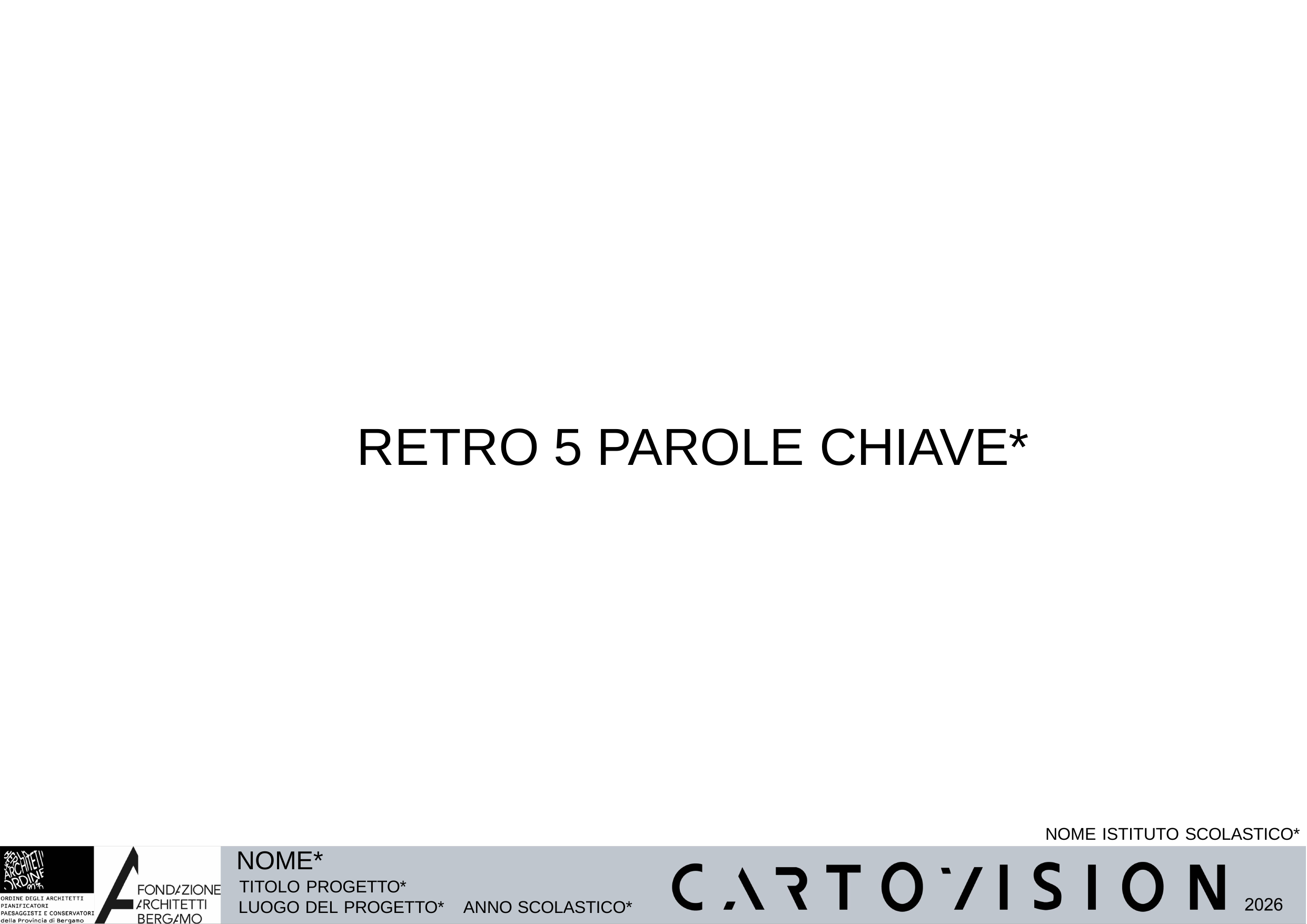

# RETRO 5 PAROLE CHIAVE*
NOME ISTITUTO SCOLASTICO*
NOME*
TITOLO PROGETTO*
LUOGO DEL PROGETTO*
ANNO SCOLASTICO*